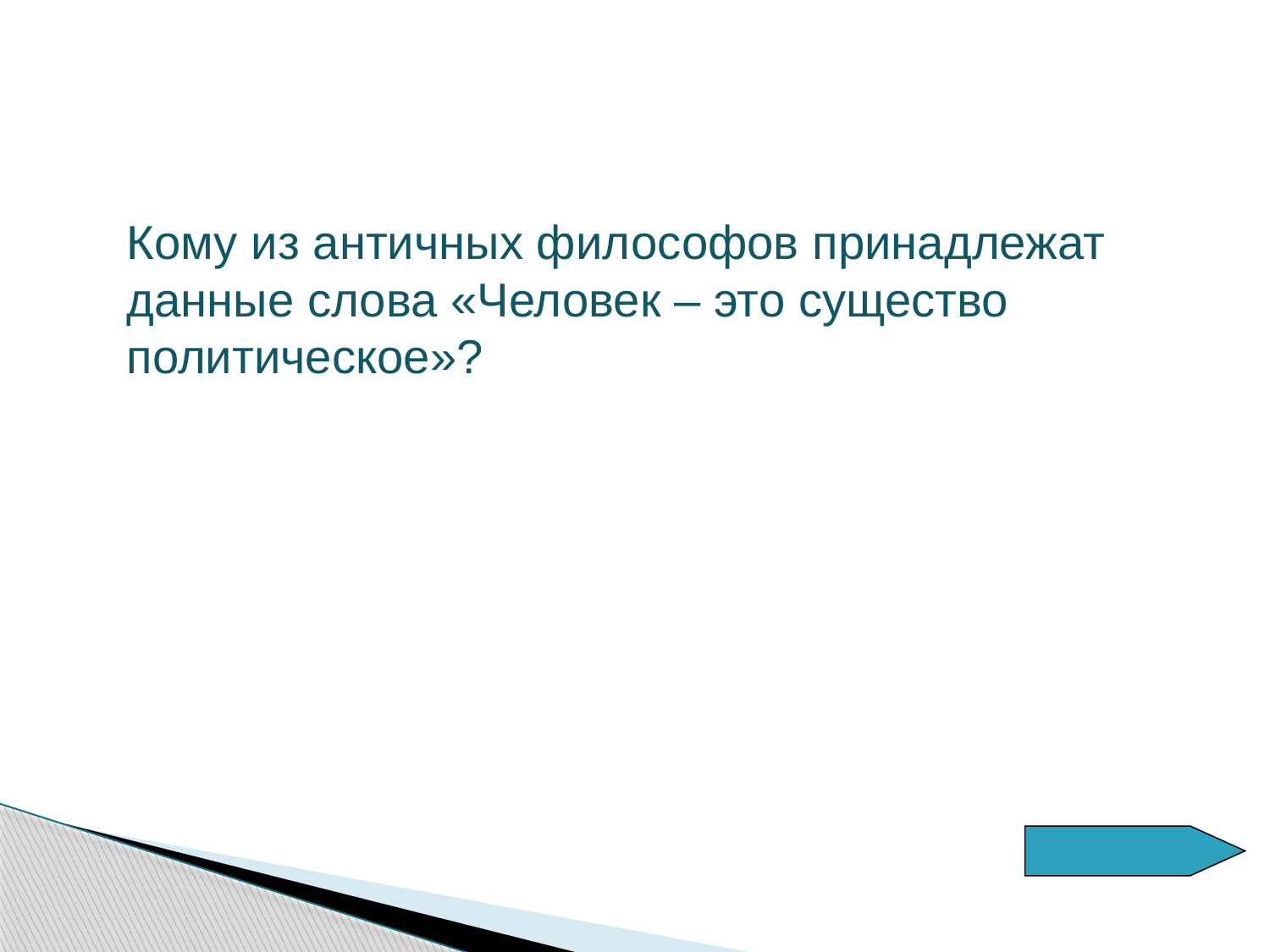

Кому из античных философов принадлежат данные слова «Человек – это существо политическое»?